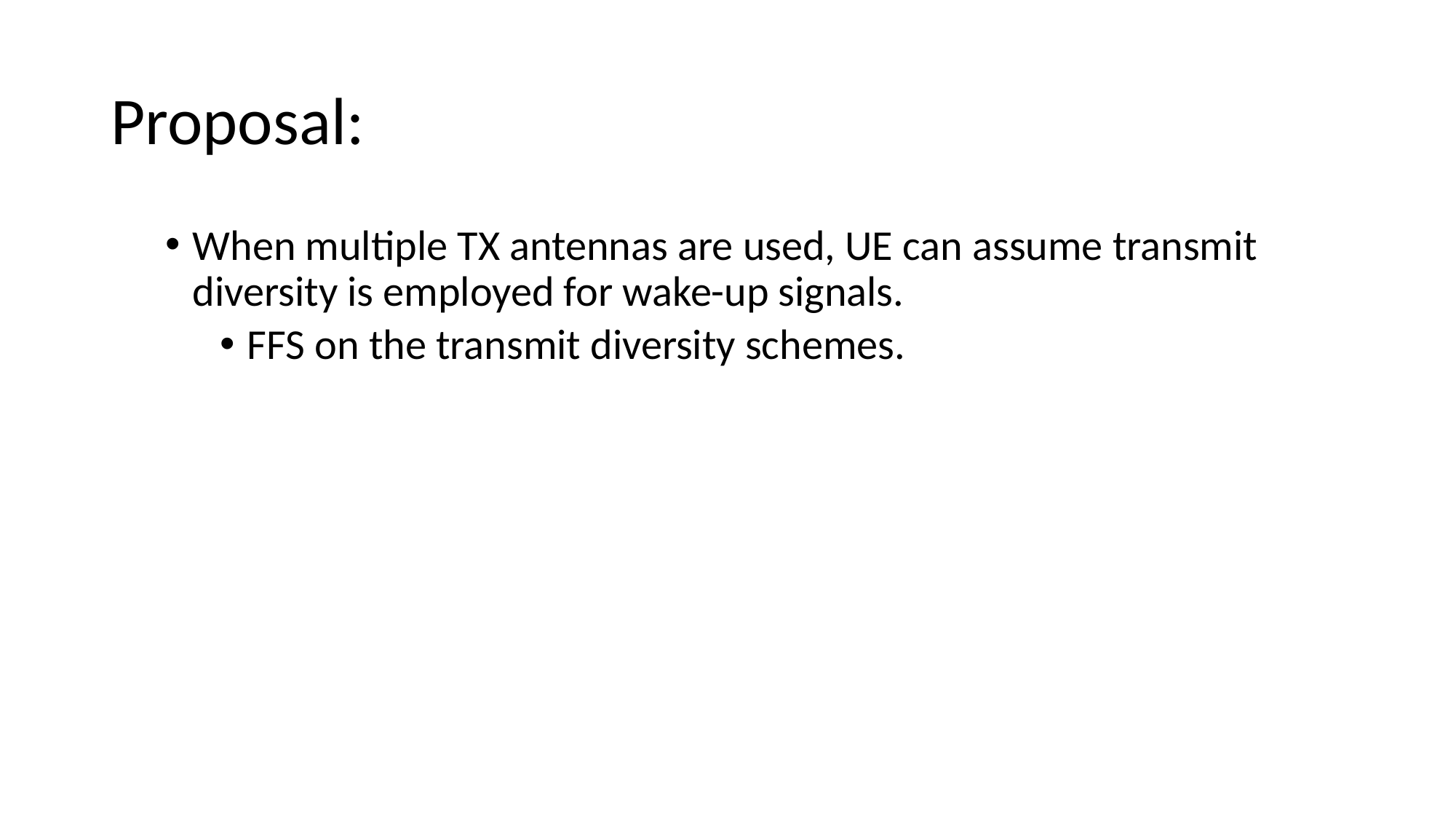

# Proposal:
When multiple TX antennas are used, UE can assume transmit diversity is employed for wake-up signals.
FFS on the transmit diversity schemes.